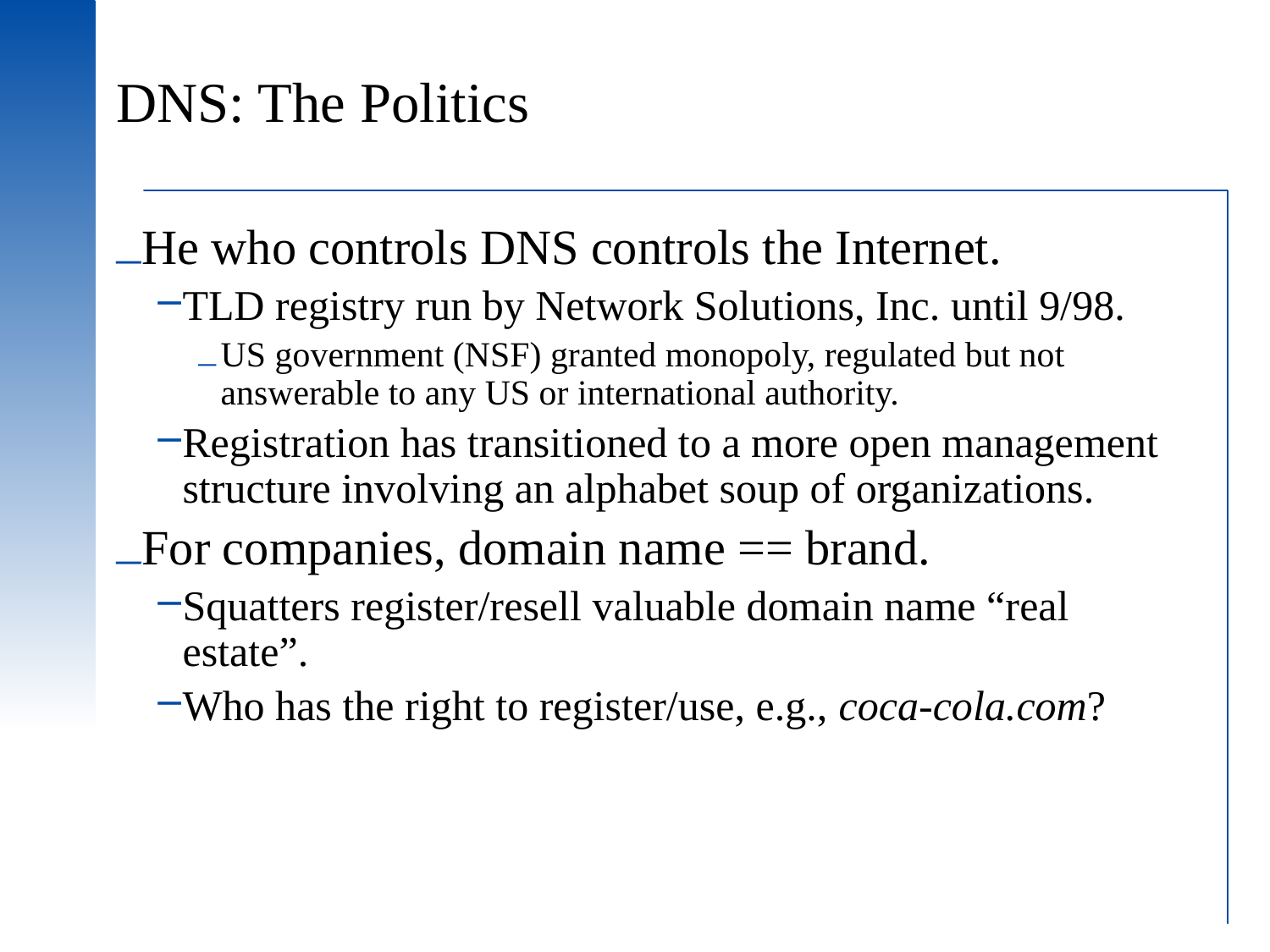

# DNS: The Politics
He who controls DNS controls the Internet.
TLD registry run by Network Solutions, Inc. until 9/98.
US government (NSF) granted monopoly, regulated but not answerable to any US or international authority.
Registration has transitioned to a more open management structure involving an alphabet soup of organizations.
For companies, domain name == brand.
Squatters register/resell valuable domain name “real estate”.
Who has the right to register/use, e.g., coca-cola.com?